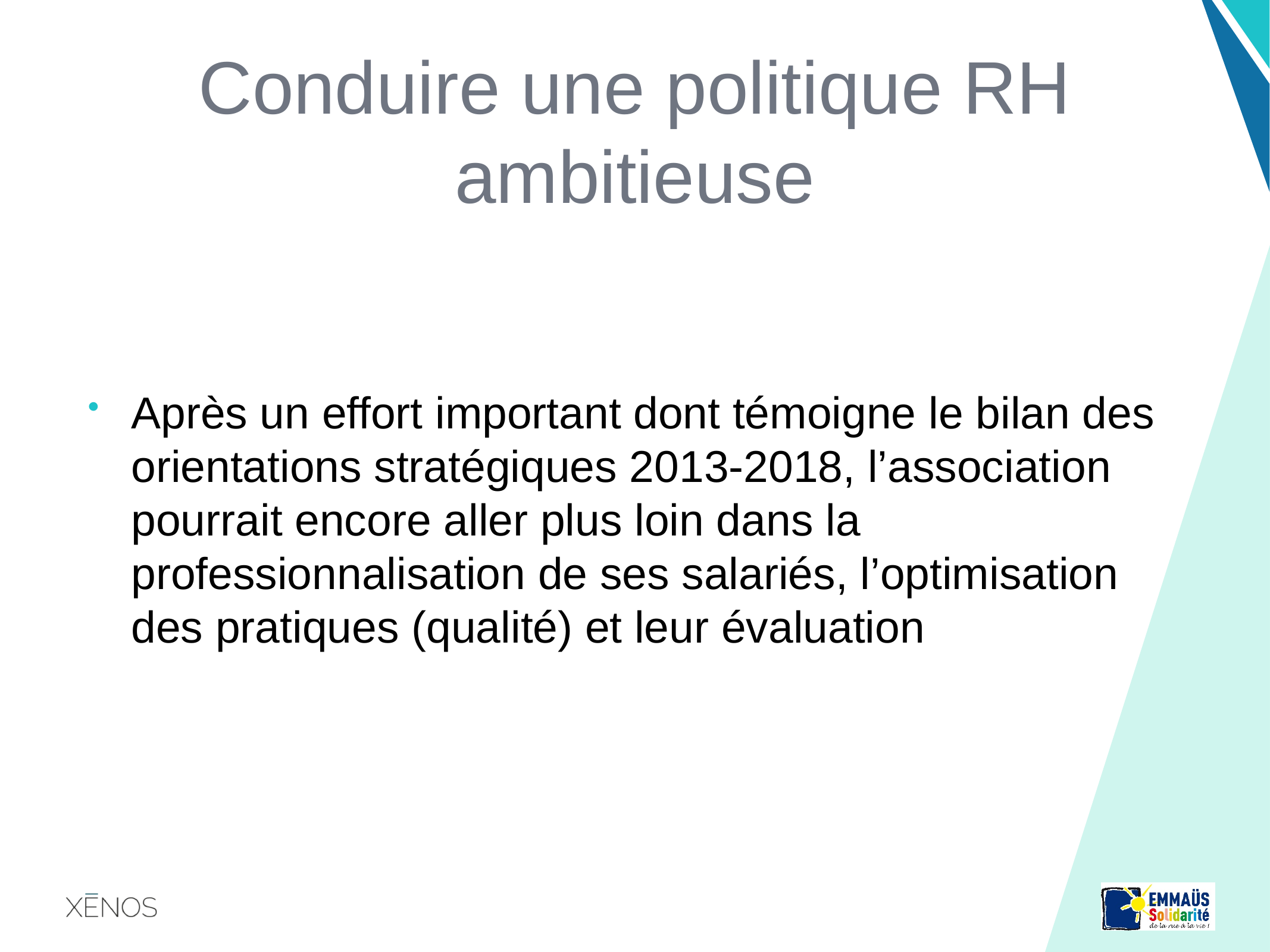

# Conduire une politique RH ambitieuse

Après un effort important dont témoigne le bilan des orientations stratégiques 2013-2018, l’association pourrait encore aller plus loin dans la professionnalisation de ses salariés, l’optimisation des pratiques (qualité) et leur évaluation